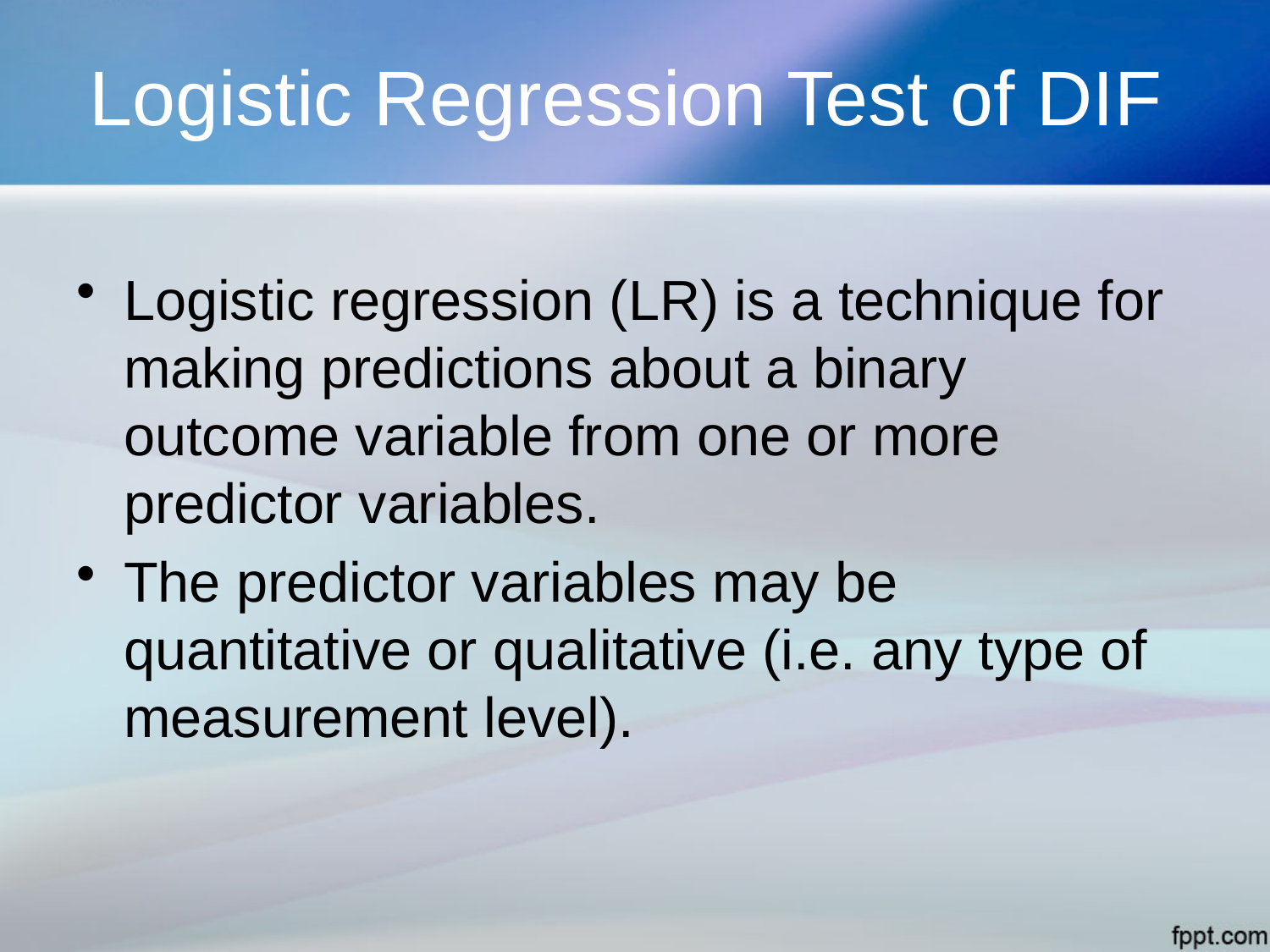

# Logistic Regression Test of DIF
Logistic regression (LR) is a technique for making predictions about a binary outcome variable from one or more predictor variables.
The predictor variables may be  quantitative or qualitative (i.e. any type of measurement level).